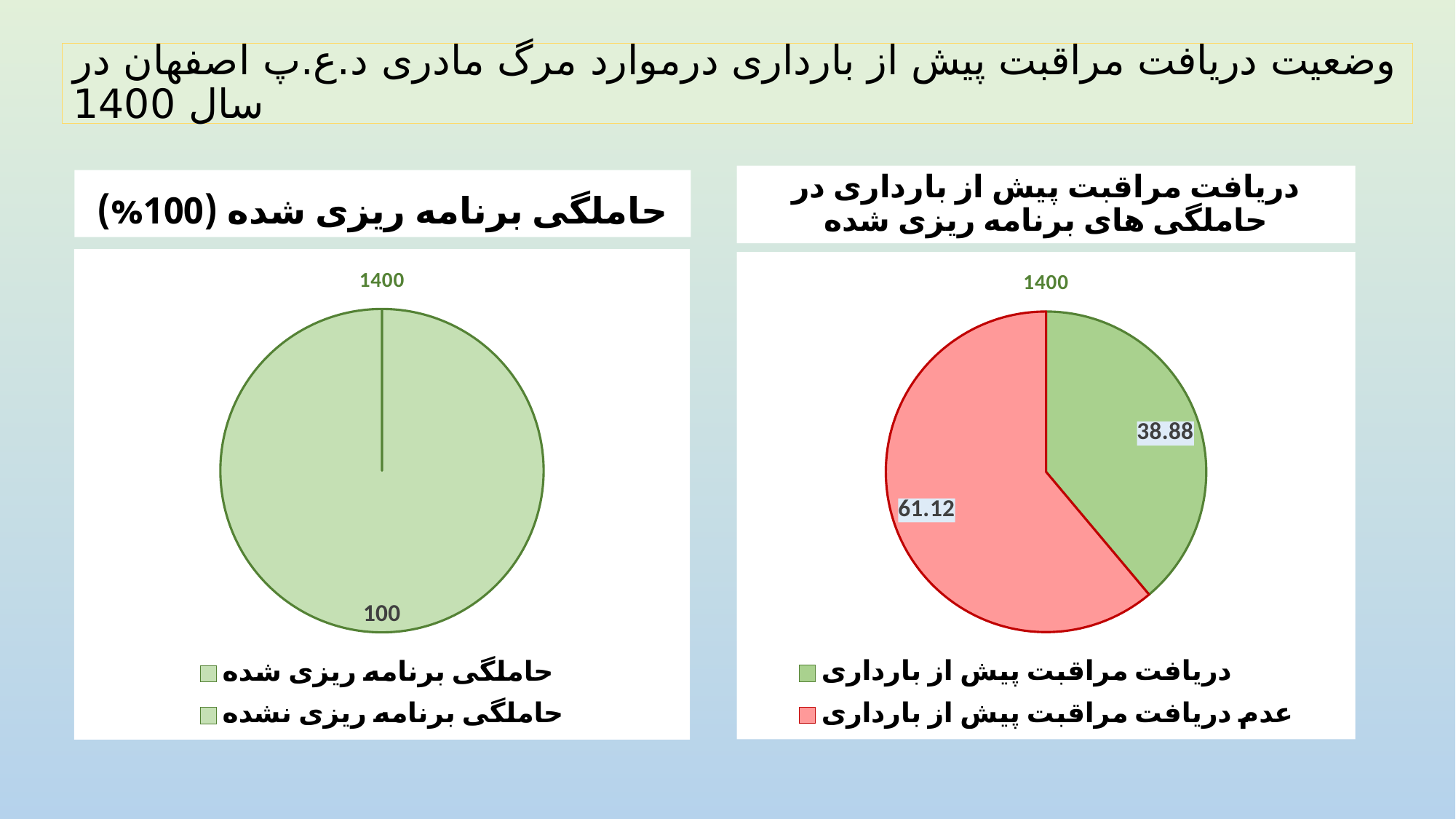

# وضعیت دریافت مراقبت پیش از بارداری درموارد مرگ مادری د.ع.پ اصفهان در سال 1400
دریافت مراقبت پیش از بارداری در حاملگی های برنامه ریزی شده
حاملگی برنامه ریزی شده (100%)

### Chart:

| Category | 1400 |
|---|---|
| حاملگی برنامه ریزی شده | 100.0 |
| حاملگی برنامه ریزی نشده | 0.0 |

### Chart:

| Category | 1400 |
|---|---|
| دریافت مراقبت پیش از بارداری | 38.88 |
| عدم دریافت مراقبت پیش از بارداری | 61.12 |